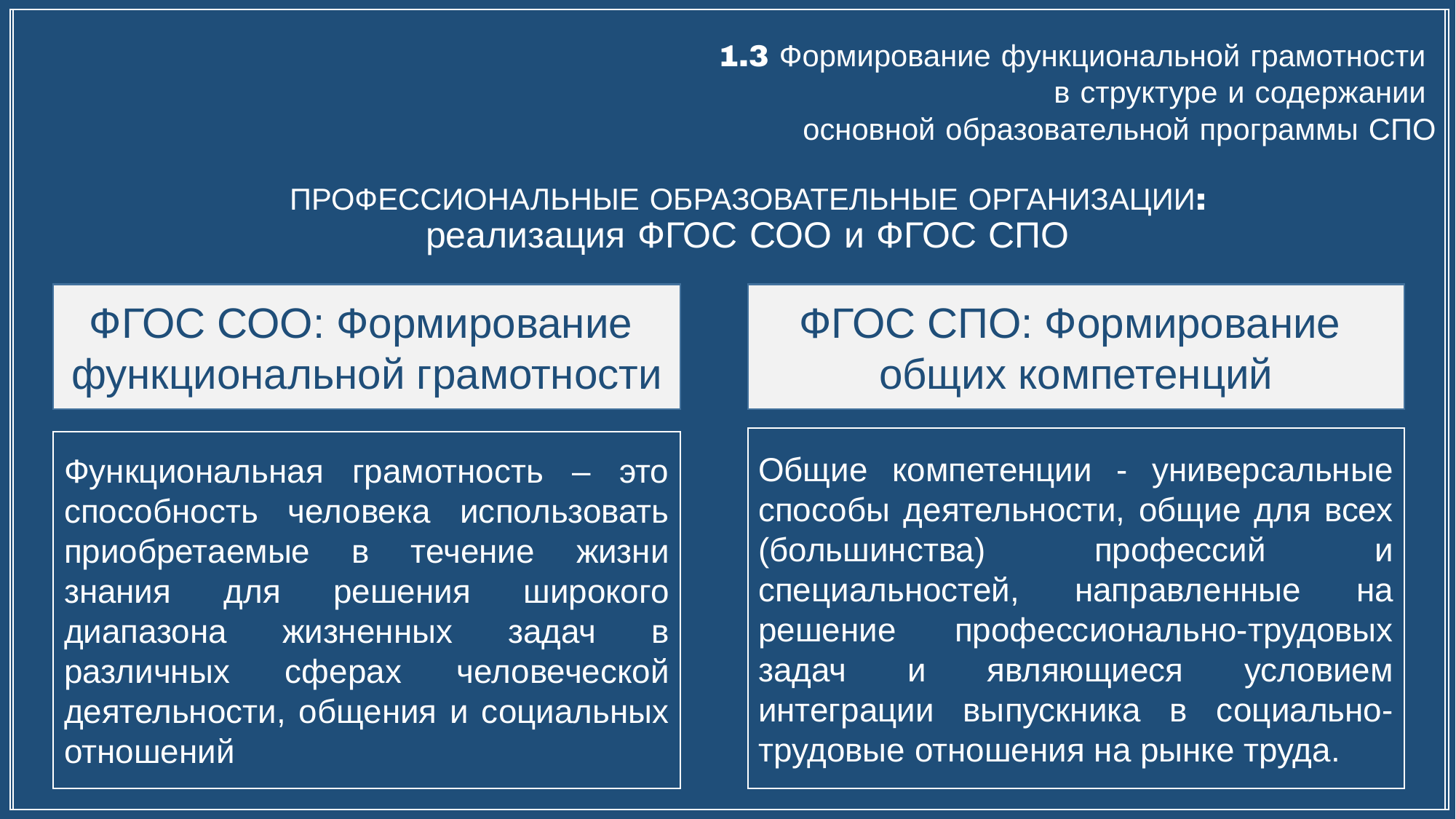

1.3 Формирование функциональной грамотности
в структуре и содержании
основной образовательной программы СПО
ПРОФЕССИОНАЛЬНЫЕ ОБРАЗОВАТЕЛЬНЫЕ ОРГАНИЗАЦИИ:
реализация ФГОС СОО и ФГОС СПО
ФГОС СОО: Формирование
функциональной грамотности
ФГОС СПО: Формирование
общих компетенций
Общие компетенции - универсальные способы деятельности, общие для всех (большинства) профессий и специальностей, направленные на решение профессионально-трудовых задач и являющиеся условием интеграции выпускника в социально-трудовые отношения на рынке труда.
Функциональная грамотность – это способность человека использовать приобретаемые в течение жизни знания для решения широкого диапазона жизненных задач в различных сферах человеческой деятельности, общения и социальных отношений